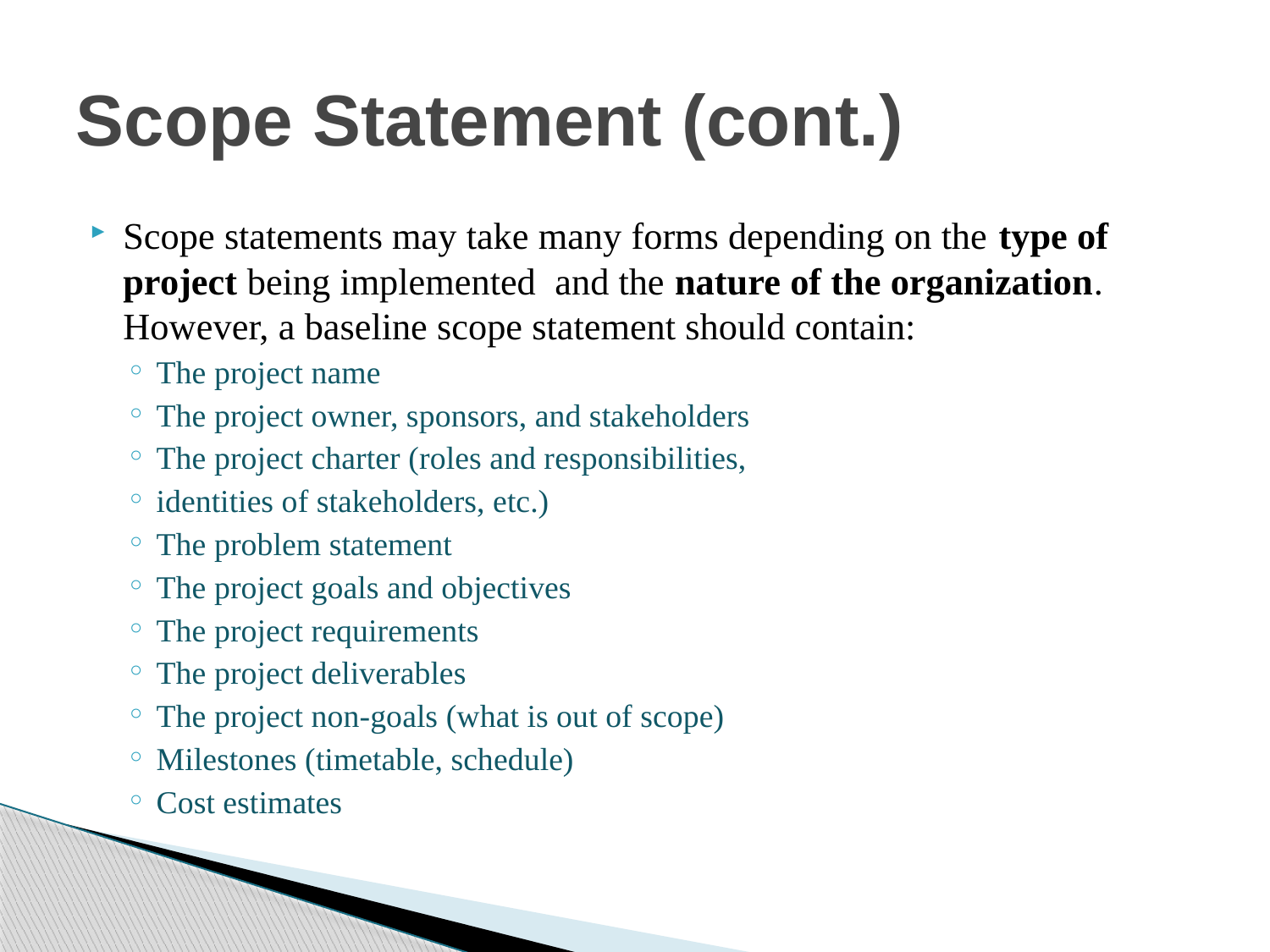

# Scope Statement (cont.)
Scope statements may take many forms depending on the type of project being implemented  and the nature of the organization. However, a baseline scope statement should contain:
The project name
The project owner, sponsors, and stakeholders
The project charter (roles and responsibilities,
identities of stakeholders, etc.)
The problem statement
The project goals and objectives
The project requirements
The project deliverables
The project non-goals (what is out of scope)
Milestones (timetable, schedule)
Cost estimates